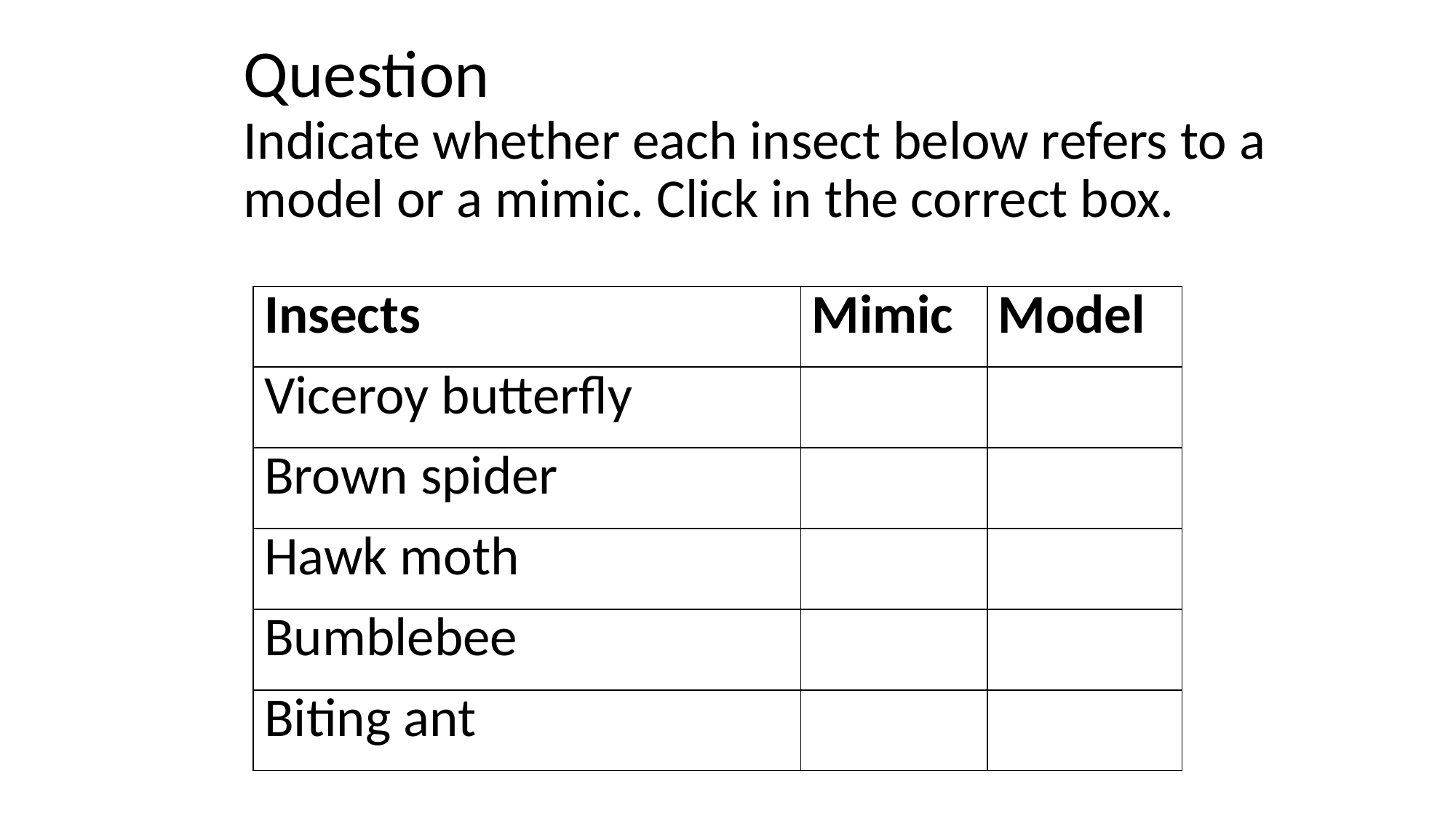

# Question Indicate whether each insect below refers to a model or a mimic. Click in the correct box.
| Insects | Mimic | Model |
| --- | --- | --- |
| Viceroy butterfly |  |  |
| Brown spider |  |  |
| Hawk moth |  |  |
| Bumblebee |  |  |
| Biting ant |  |  |